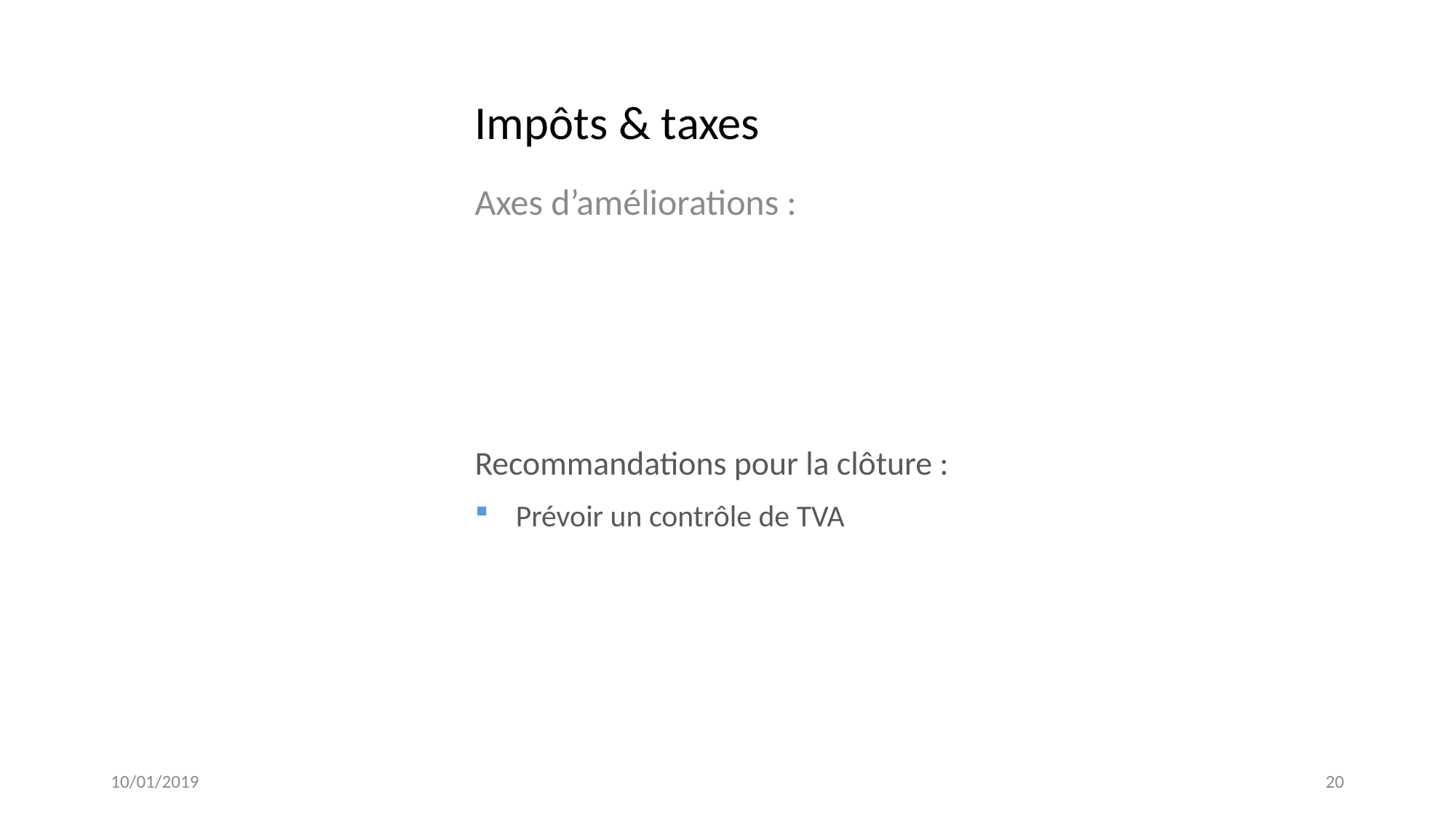

# Impôts & taxes
Principaux interlocuteurs :

Compta Général: Sebastien SURAT

Axes d’améliorations :

Recommandations pour la clôture :
Prévoir un contrôle de TVA
10/01/2019

20